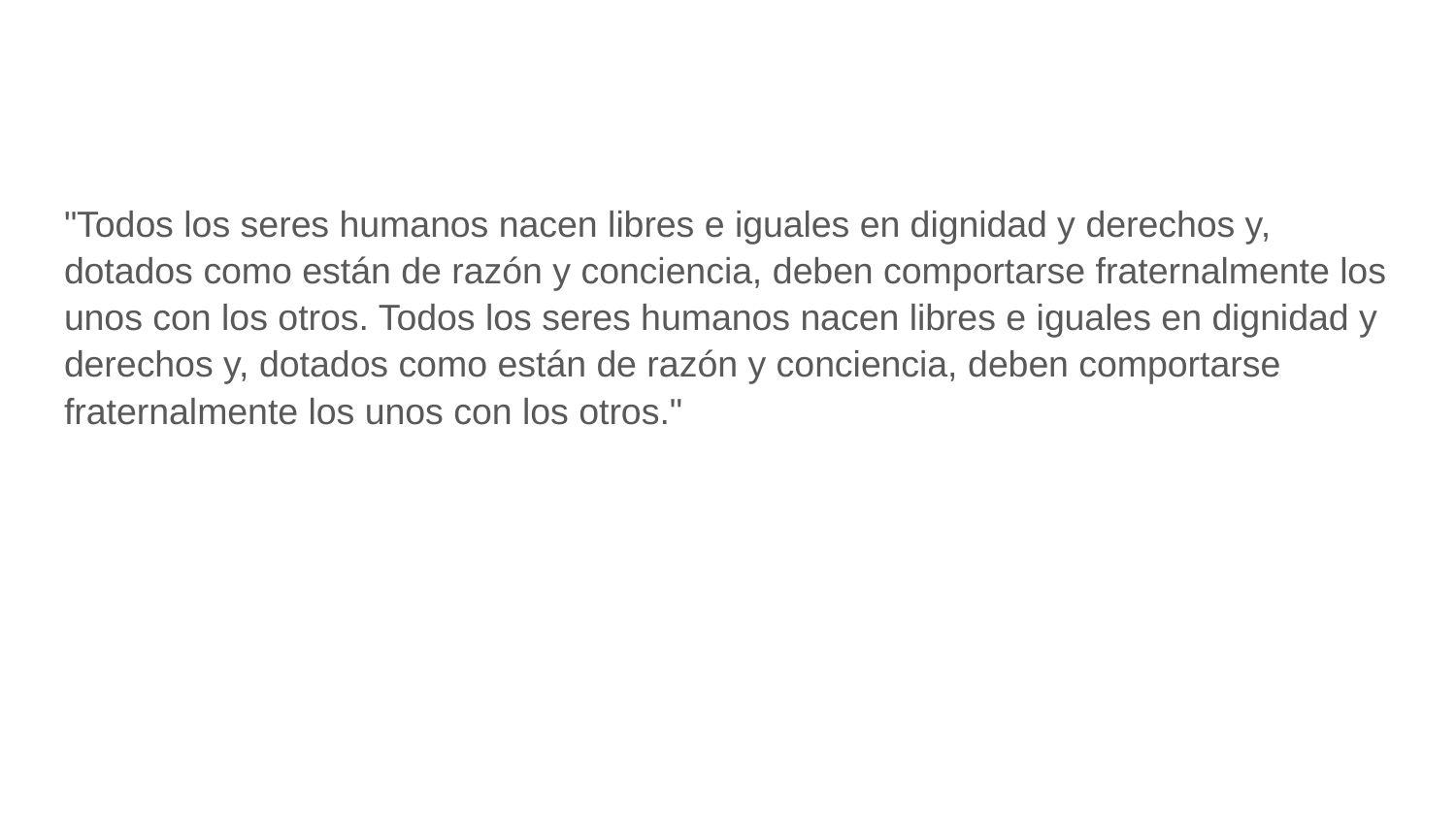

"Todos los seres humanos nacen libres e iguales en dignidad y derechos y, dotados como están de razón y conciencia, deben comportarse fraternalmente los unos con los otros. Todos los seres humanos nacen libres e iguales en dignidad y derechos y, dotados como están de razón y conciencia, deben comportarse fraternalmente los unos con los otros."